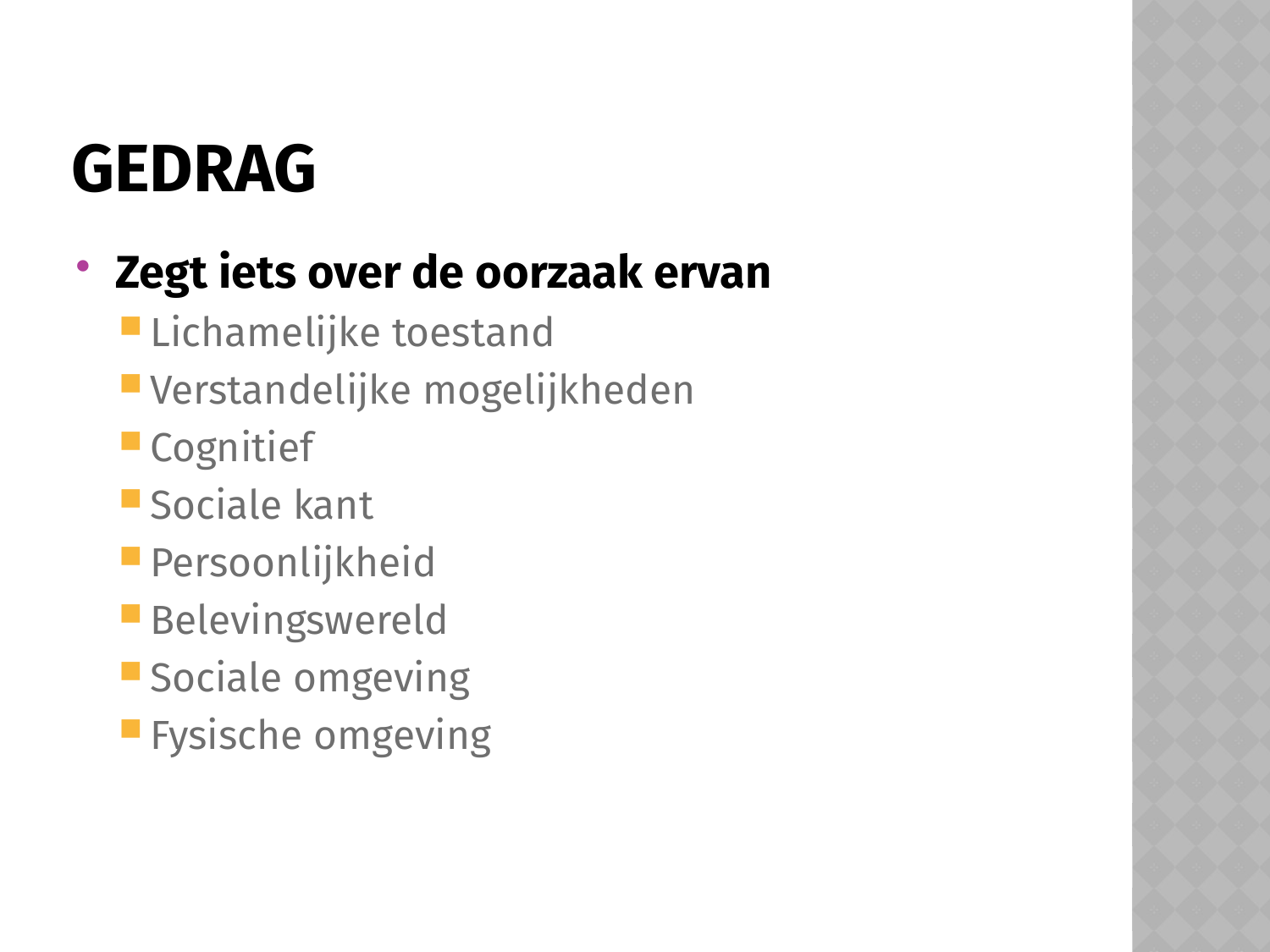

# Gedrag
Zegt iets over de oorzaak ervan
Lichamelijke toestand
Verstandelijke mogelijkheden
Cognitief
Sociale kant
Persoonlijkheid
Belevingswereld
Sociale omgeving
Fysische omgeving